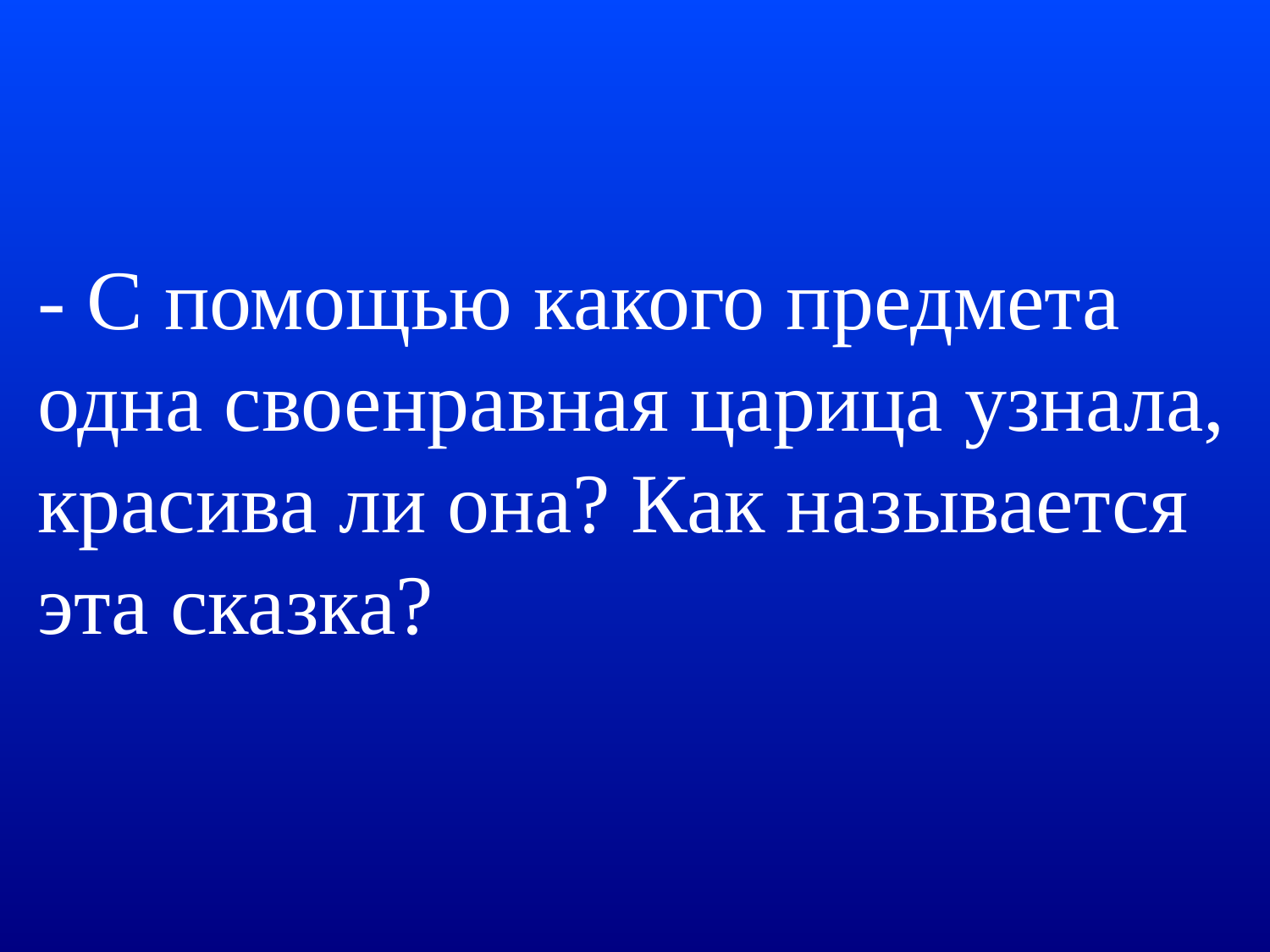

- С помощью какого предмета одна своенравная царица узнала, красива ли она? Как называется эта сказка?